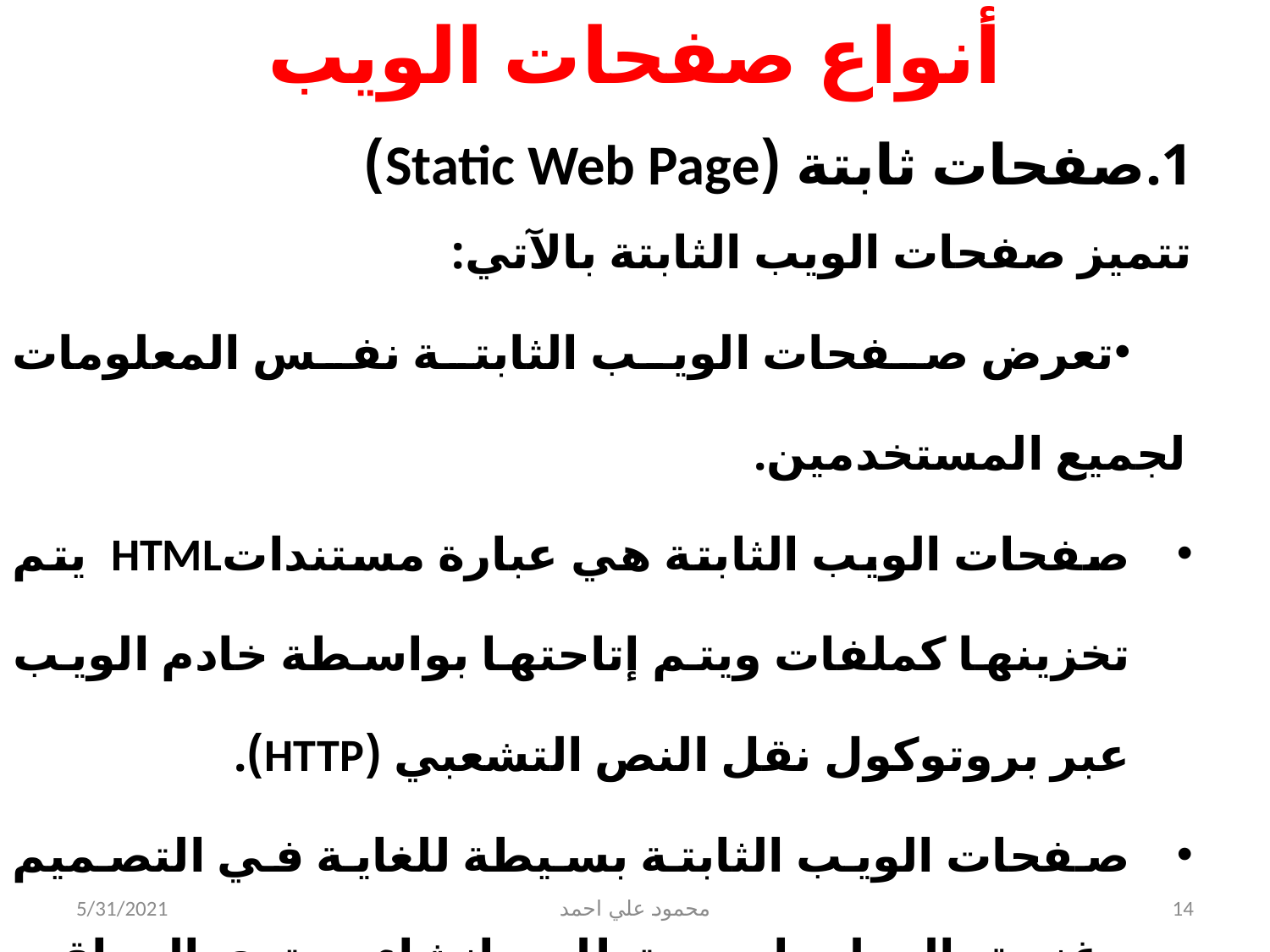

أنواع صفحات الويب
صفحات ثابتة (Static Web Page)
تتميز صفحات الويب الثابتة بالآتي:
تعرض صفحات الويب الثابتة نفس المعلومات لجميع المستخدمين.
صفحات الويب الثابتة هي عبارة مستنداتHTML  يتم تخزينها كملفات ويتم إتاحتها بواسطة خادم الويب عبر بروتوكول نقل النص التشعبي (HTTP).
صفحات الويب الثابتة بسيطة للغاية في التصميم وغنية بالمعلومات. ويتطلب إنشاء محتوى المواقع الثابتة على مستوى عالٍ من الخبرة الفنية.
تصميم صفحات الويب الثابتة لاتحتاج الى مهارة برمجية عالية.
5/31/2021
محمود علي احمد
14